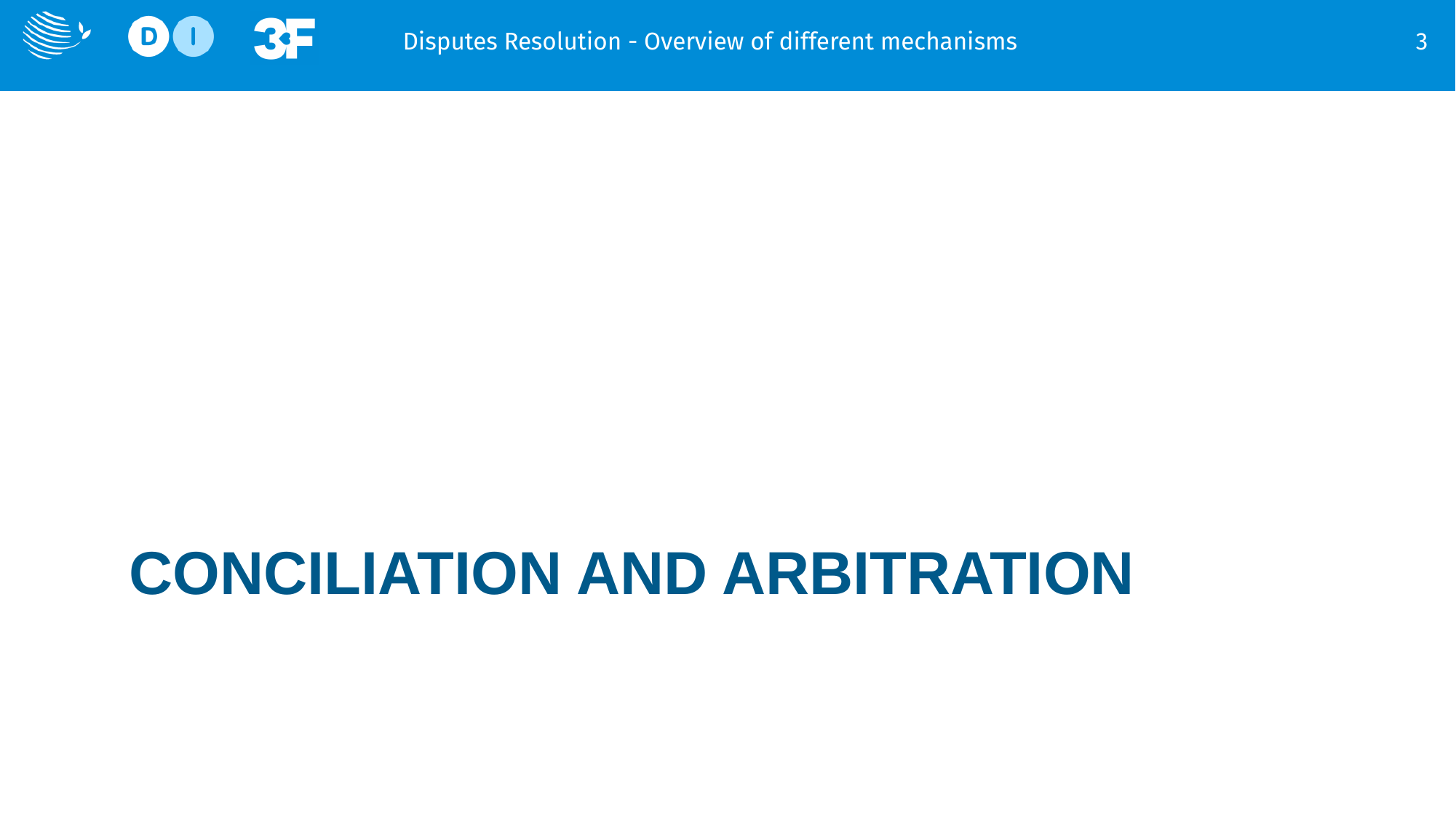

Disputes Resolution - Overview of different mechanisms
3

# Conciliation and arbitration